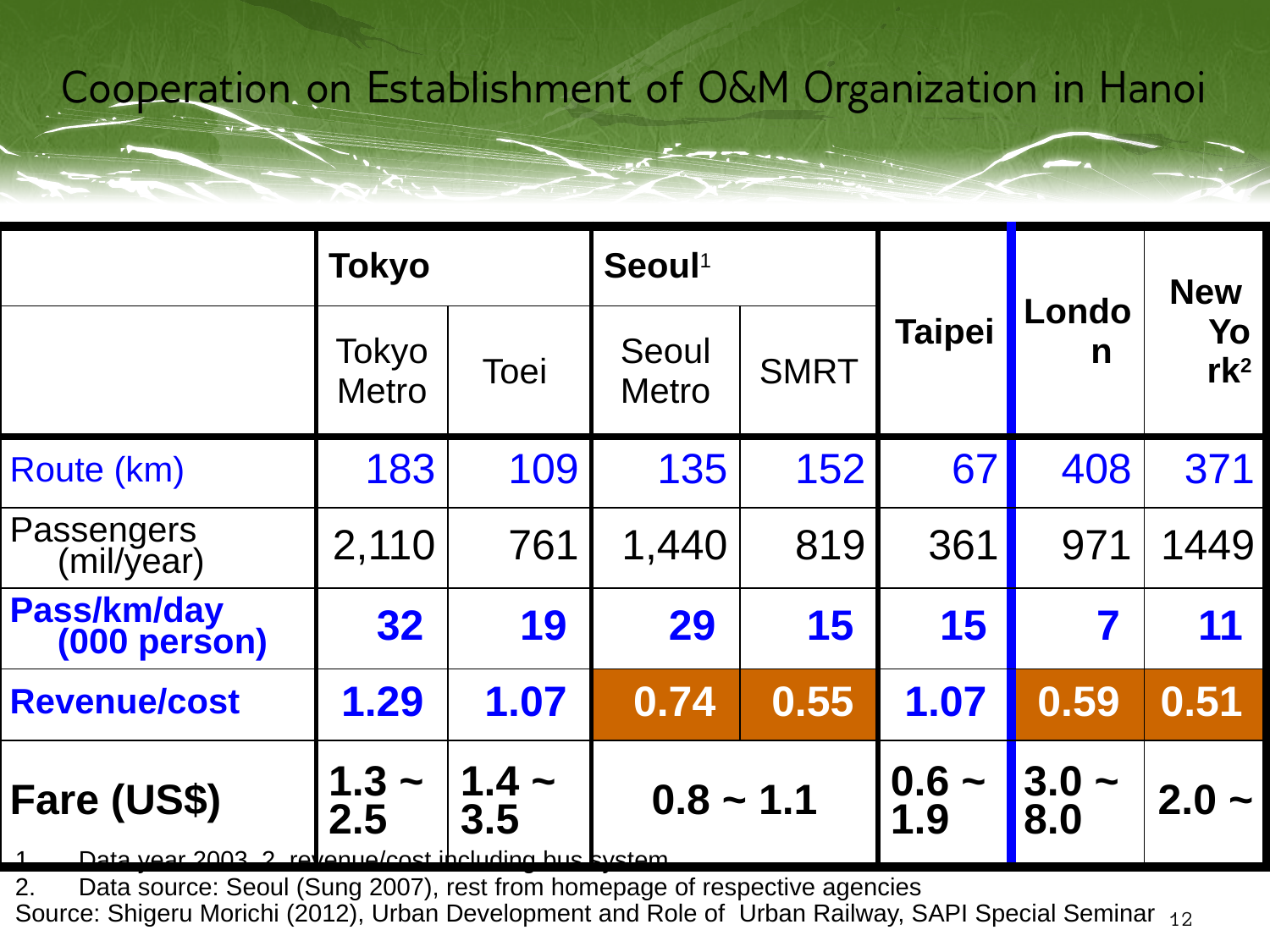

# Cooperation on Establishment of O&M Organization in Hanoi
|  | Tokyo |  | Seoul1 |  | Taipei | London | New York2 |
| --- | --- | --- | --- | --- | --- | --- | --- |
|  | Tokyo Metro | Toei | Seoul Metro | SMRT |  |  |  |
| Route (km) | 183 | 109 | 135 | 152 | 67 | 408 | 371 |
| Passengers (mil/year) | 2,110 | 761 | 1,440 | 819 | 361 | 971 | 1449 |
| Pass/km/day (000 person) | 32 | 19 | 29 | 15 | 15 | 7 | 11 |
| Revenue/cost | 1.29 | 1.07 | 0.74 | 0.55 | 1.07 | 0.59 | 0.51 |
| Fare (US$) | 1.3 ~ 2.5 | 1.4 ~ 3.5 | 0.8 ~ 1.1 |  | 0.6 ~ 1.9 | 3.0 ~ 8.0 | 2.0 ~ |
Data year 2003, 2. revenue/cost including bus system
Data source: Seoul (Sung 2007), rest from homepage of respective agencies
Source: Shigeru Morichi (2012), Urban Development and Role of  Urban Railway, SAPI Special Seminar
12